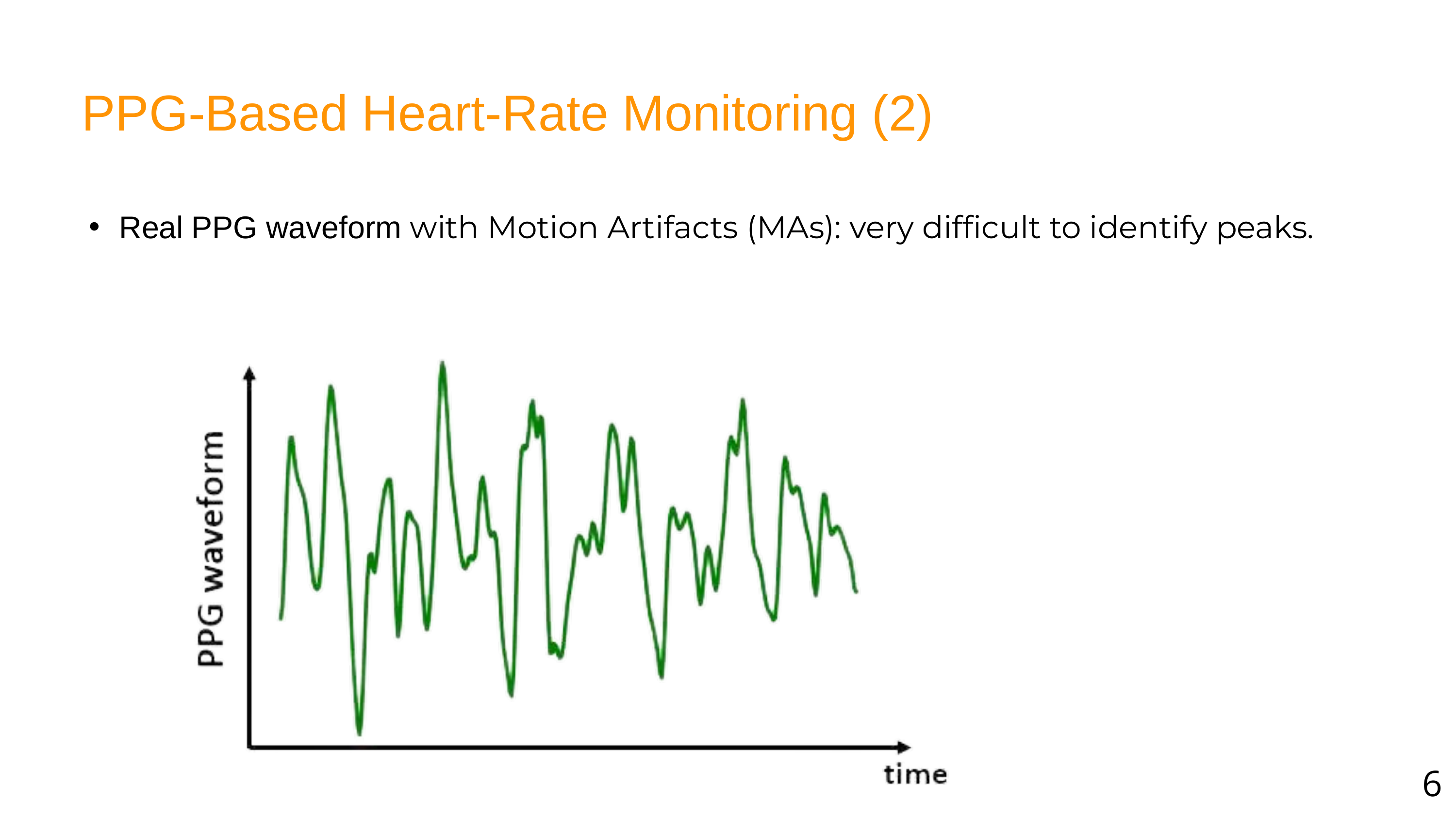

PPG-Based Heart-Rate Monitoring (2)
Real PPG waveform with Motion Artifacts (MAs): very difficult to identify peaks.

6